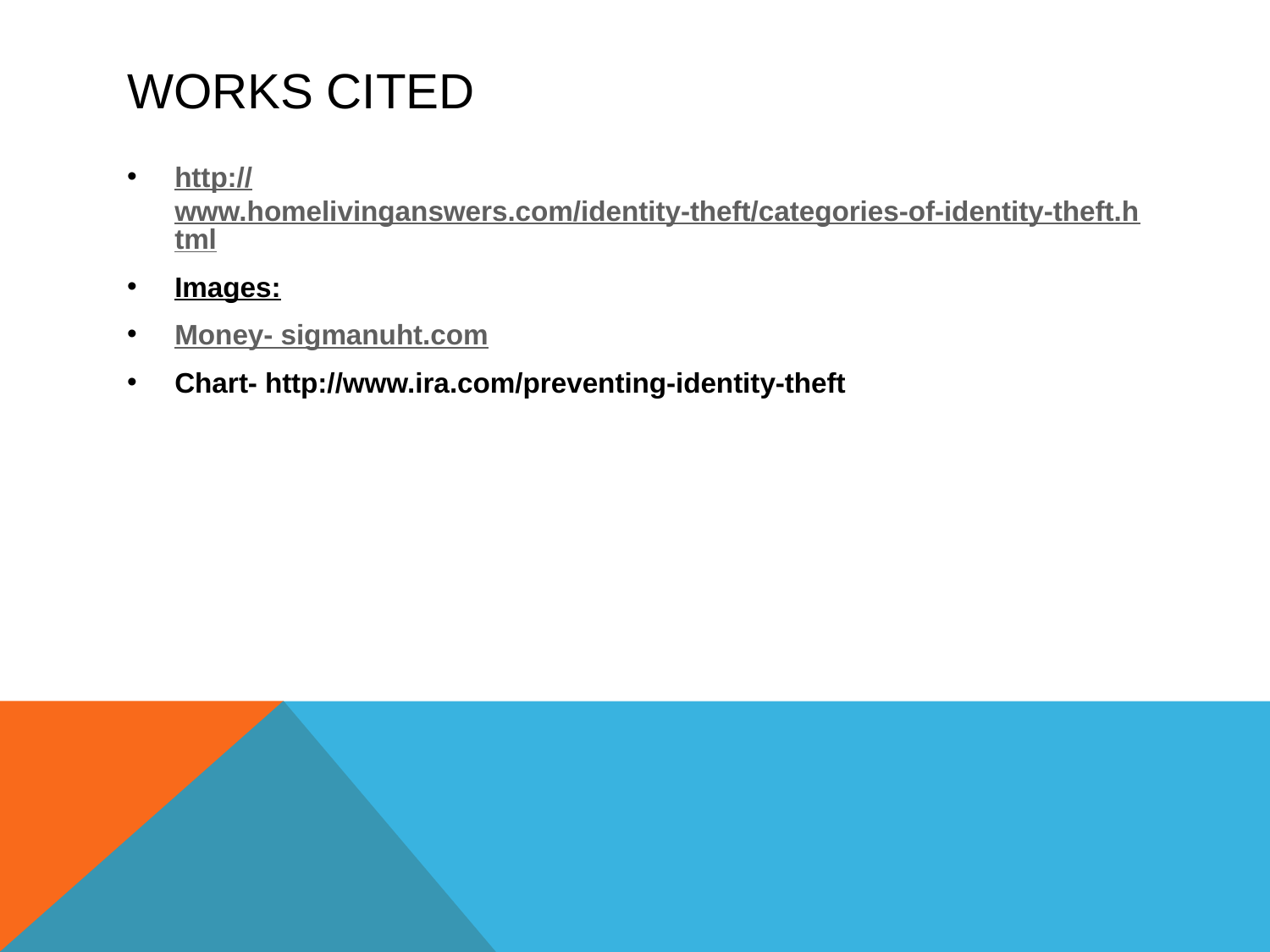

# Works cited
http://www.homelivinganswers.com/identity-theft/categories-of-identity-theft.html
Images:
Money- sigmanuht.com
Chart- http://www.ira.com/preventing-identity-theft